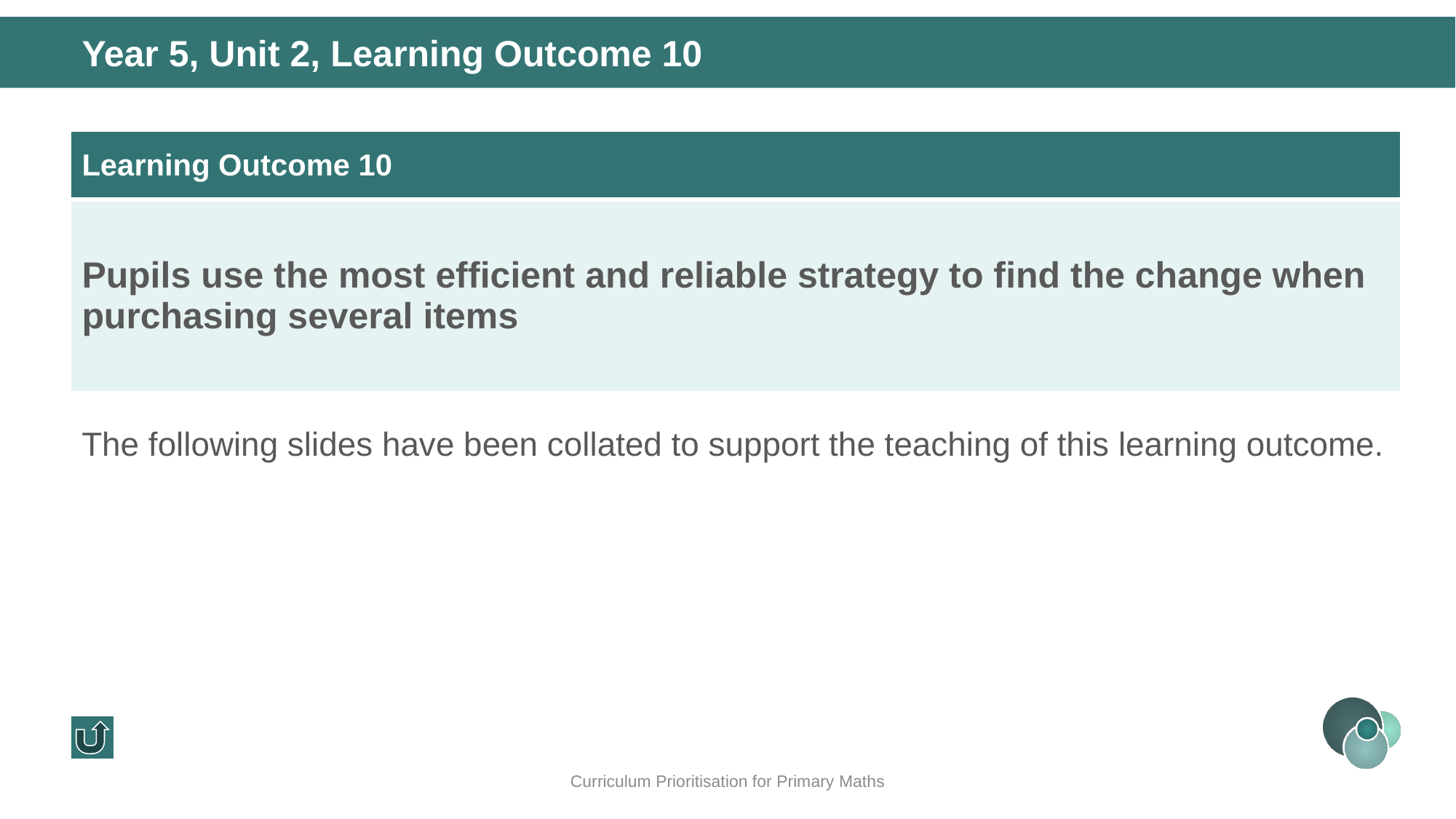

Year 5, Unit 2, Learning Outcome 10
| Learning Outcome 10 |
| --- |
| Pupils use the most efficient and reliable strategy to find the change when purchasing several items |
The following slides have been collated to support the teaching of this learning outcome.

Curriculum Prioritisation for Primary Maths